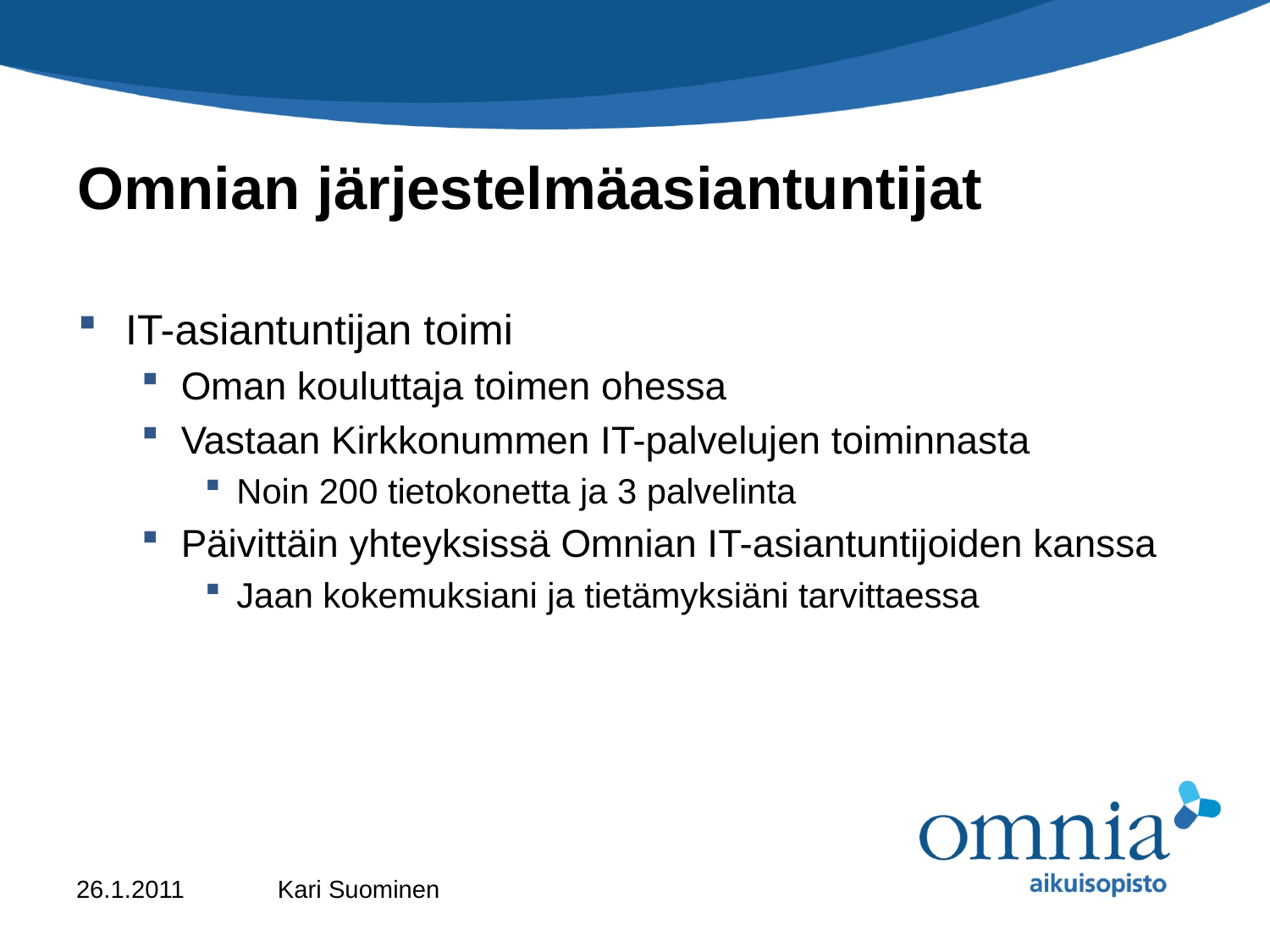

# Omnian järjestelmäasiantuntijat
IT-asiantuntijan toimi
Oman kouluttaja toimen ohessa
Vastaan Kirkkonummen IT-palvelujen toiminnasta
Noin 200 tietokonetta ja 3 palvelinta
Päivittäin yhteyksissä Omnian IT-asiantuntijoiden kanssa
Jaan kokemuksiani ja tietämyksiäni tarvittaessa

26.1.2011
Kari Suominen